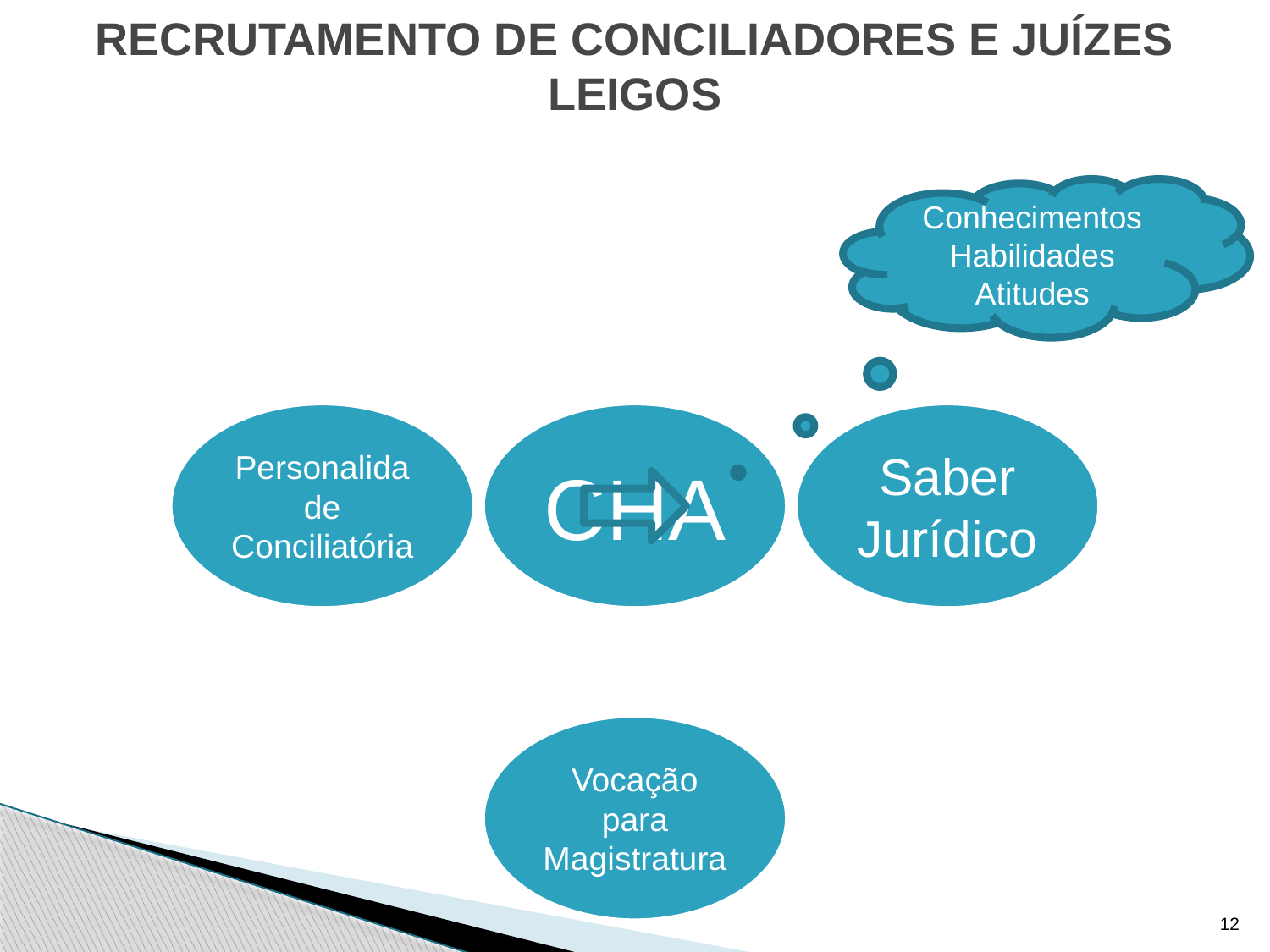

# RECRUTAMENTO DE CONCILIADORES E JUÍZES LEIGOS
CHA
Saber Jurídico
Vocação para Magistratura
Personalidade Conciliatória
Conhecimentos
Habilidades
Atitudes
12